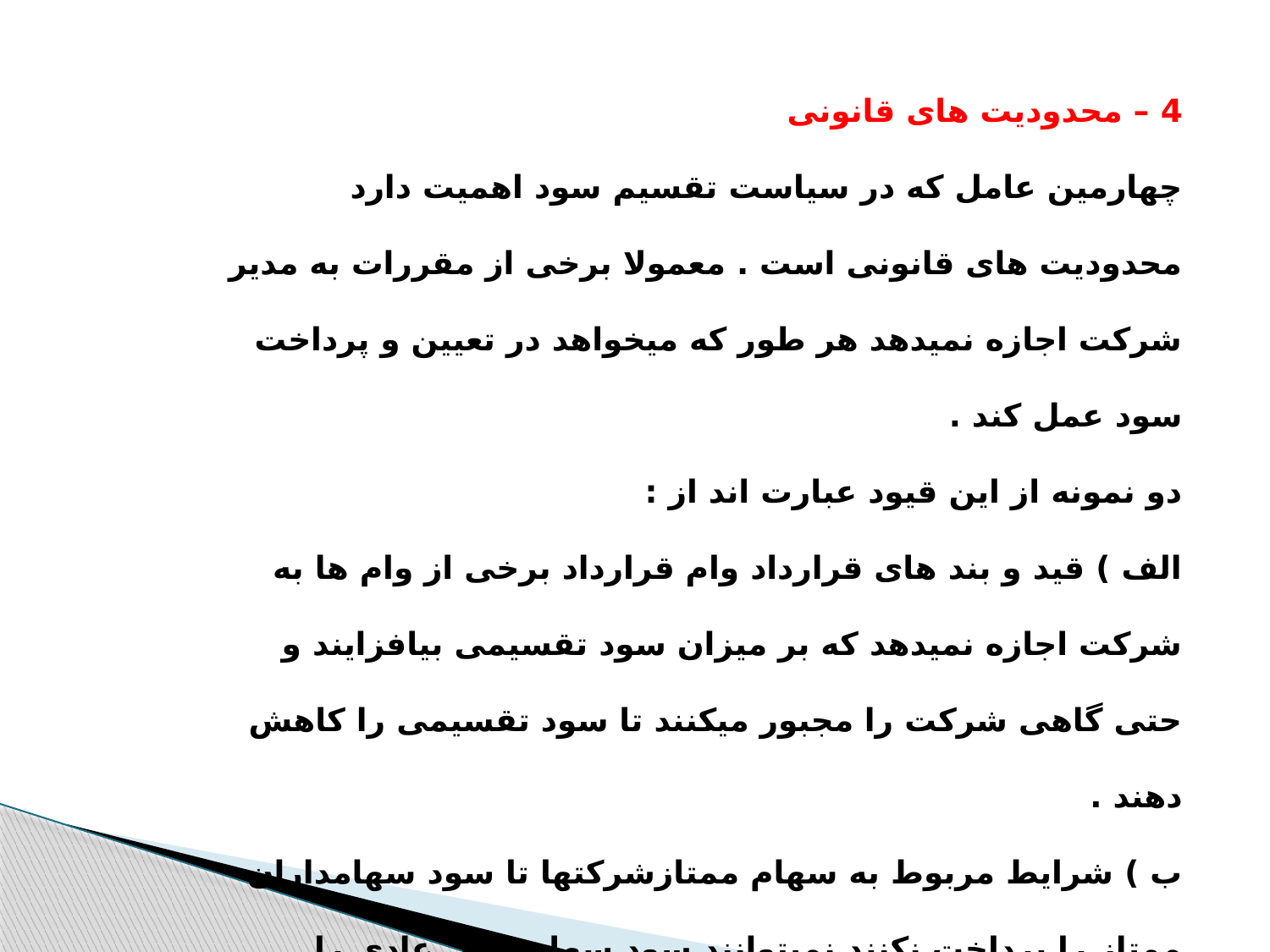

4 – محدودیت های قانونی
چهارمین عامل که در سیاست تقسیم سود اهمیت دارد محدودیت های قانونی است . معمولا برخی از مقررات به مدیر شرکت اجازه نمیدهد هر طور که میخواهد در تعیین و پرداخت سود عمل کند .
دو نمونه از این قیود عبارت اند از :
الف ) قید و بند های قرارداد وام قرارداد برخی از وام ها به شرکت اجازه نمیدهد که بر میزان سود تقسیمی بیافزایند و حتی گاهی شرکت را مجبور میکنند تا سود تقسیمی را کاهش دهند .
ب ) شرایط مربوط به سهام ممتازشرکتها تا سود سهامداران ممتاز را پرداخت نکنند نمیتوانند سود سهامداران عادی را پرداخت کنند و اگر سهام ممتاز با حق انباشت سود باشد باید ابتدا سودهای معوق را پرداخت کنند .